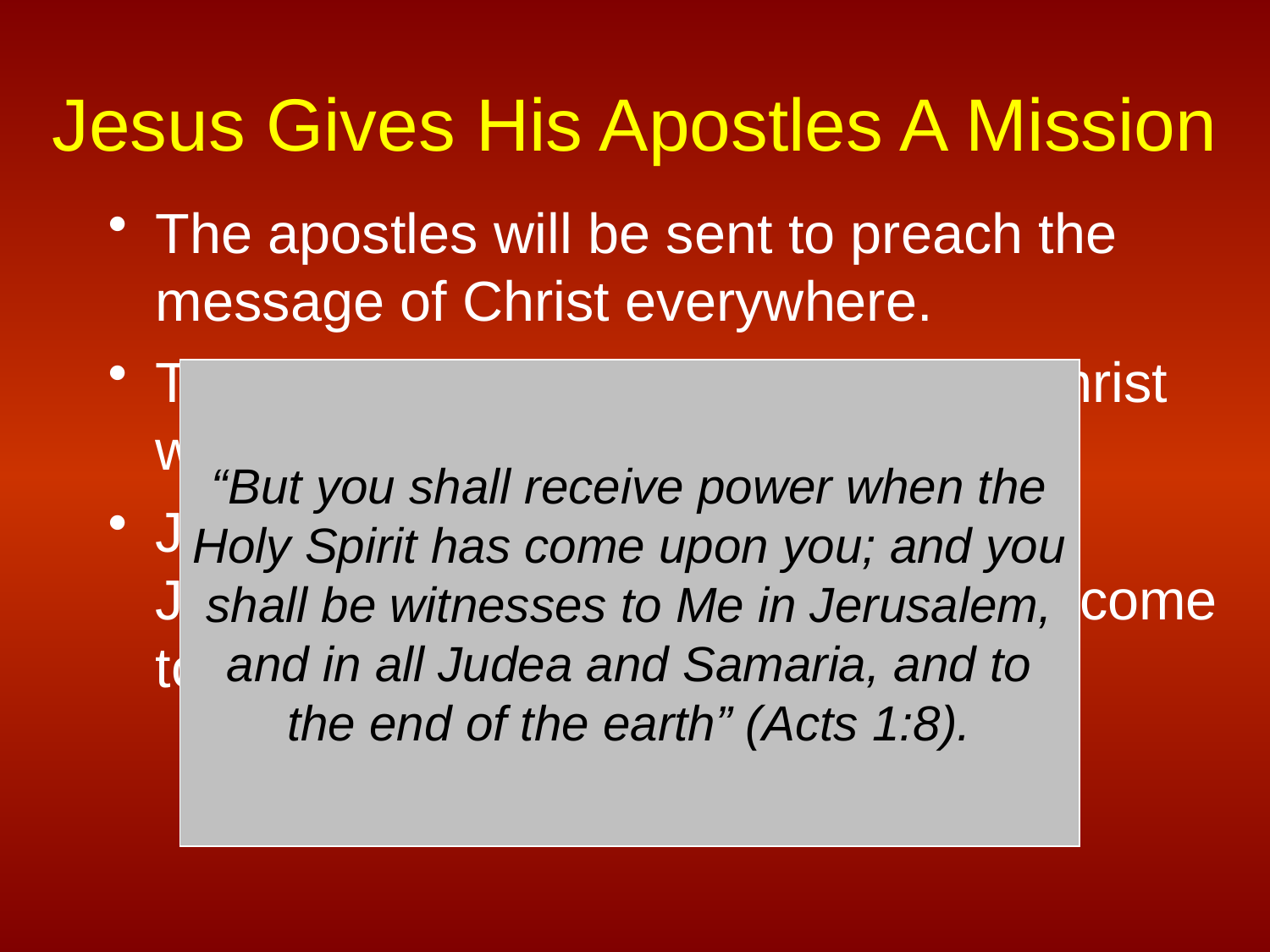

# Jesus Gives His Apostles A Mission
The apostles will be sent to preach the message of Christ everywhere.
The message of salvation through Christ would be sent to everyone.
Jesus told the apostles to wait in Jerusalem until the Holy Spirit would come to guide them in their teaching.

“But you shall receive power when the Holy Spirit has come upon you; and you shall be witnesses to Me in Jerusalem, and in all Judea and Samaria, and to the end of the earth” (Acts 1:8).